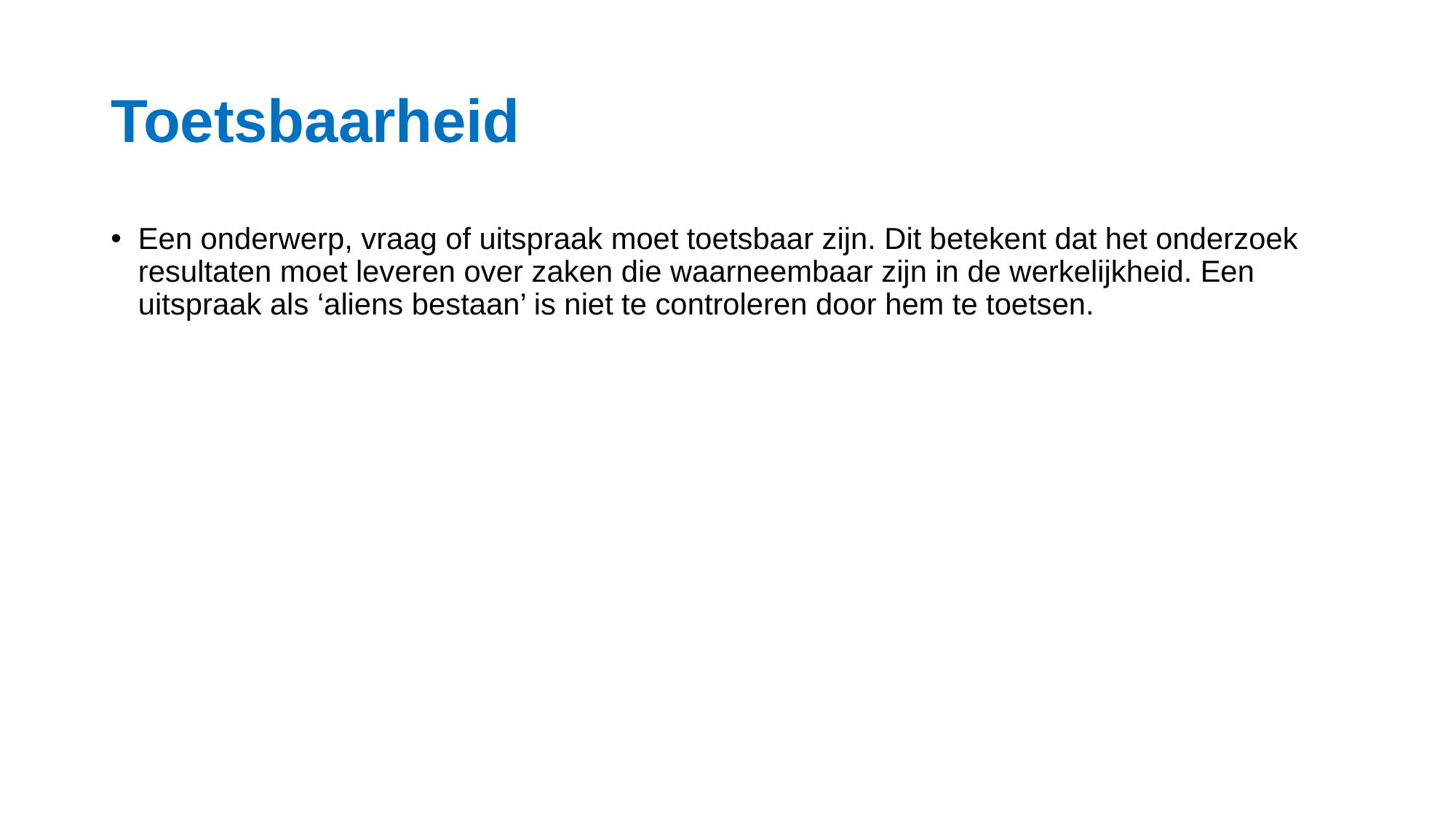

# Toetsbaarheid
Een onderwerp, vraag of uitspraak moet toetsbaar zijn. Dit betekent dat het onderzoek resultaten moet leveren over zaken die waarneembaar zijn in de werkelijkheid. Een uitspraak als ‘aliens bestaan’ is niet te controleren door hem te toetsen.